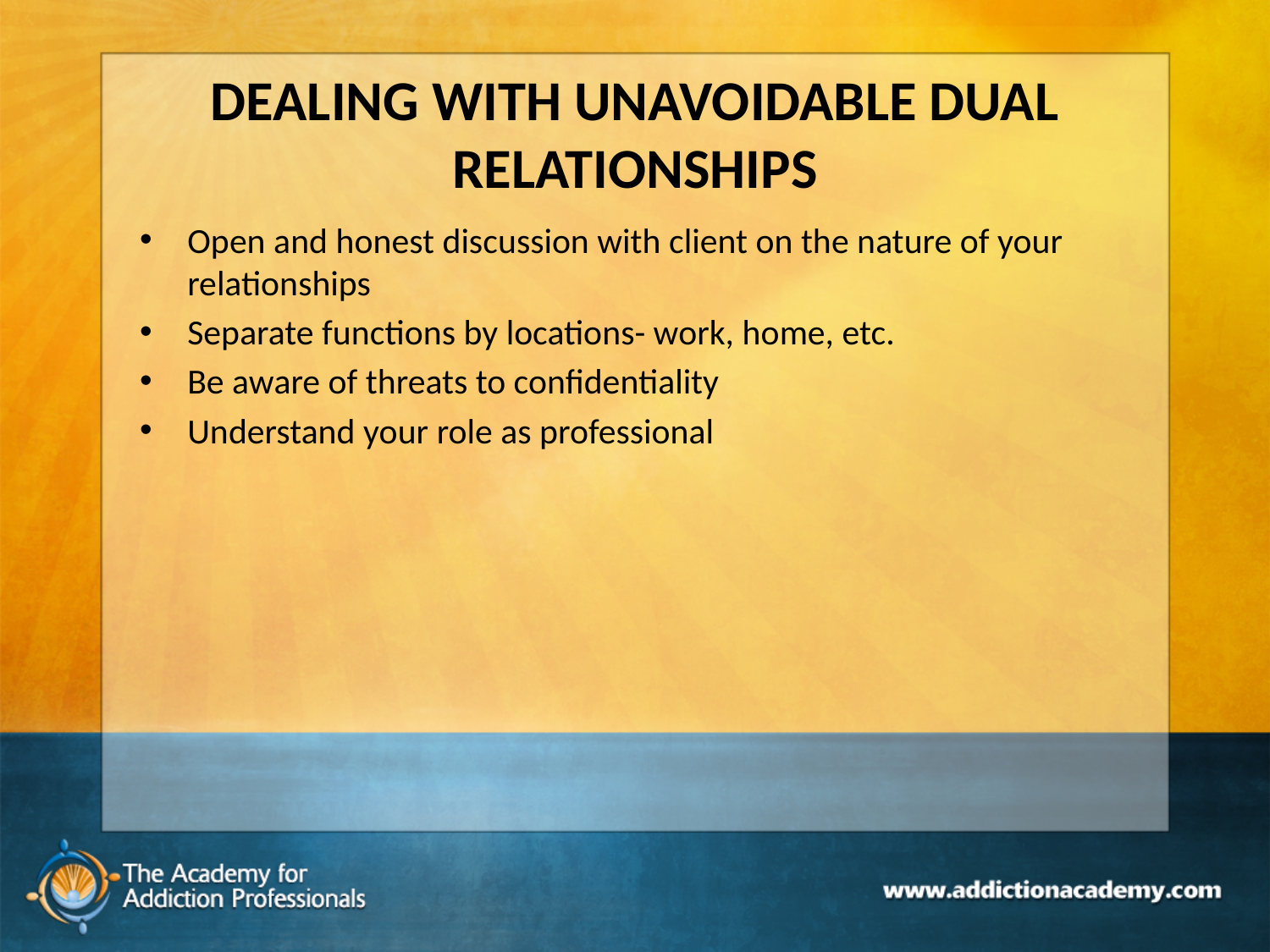

# DEALING WITH UNAVOIDABLE DUAL RELATIONSHIPS
Open and honest discussion with client on the nature of your relationships
Separate functions by locations- work, home, etc.
Be aware of threats to confidentiality
Understand your role as professional